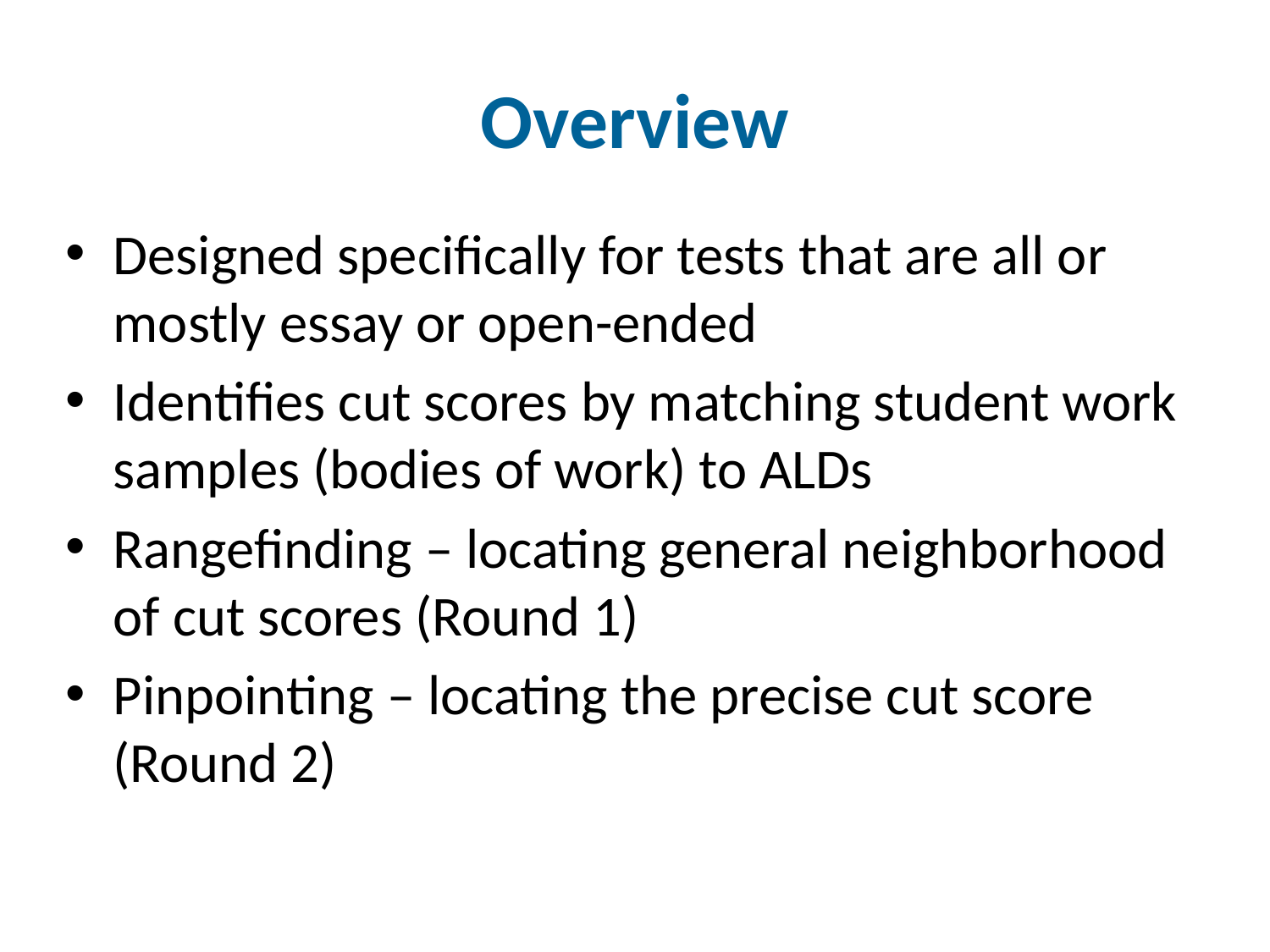

# Overview
Designed specifically for tests that are all or mostly essay or open-ended
Identifies cut scores by matching student work samples (bodies of work) to ALDs
Rangefinding – locating general neighborhood of cut scores (Round 1)
Pinpointing – locating the precise cut score (Round 2)